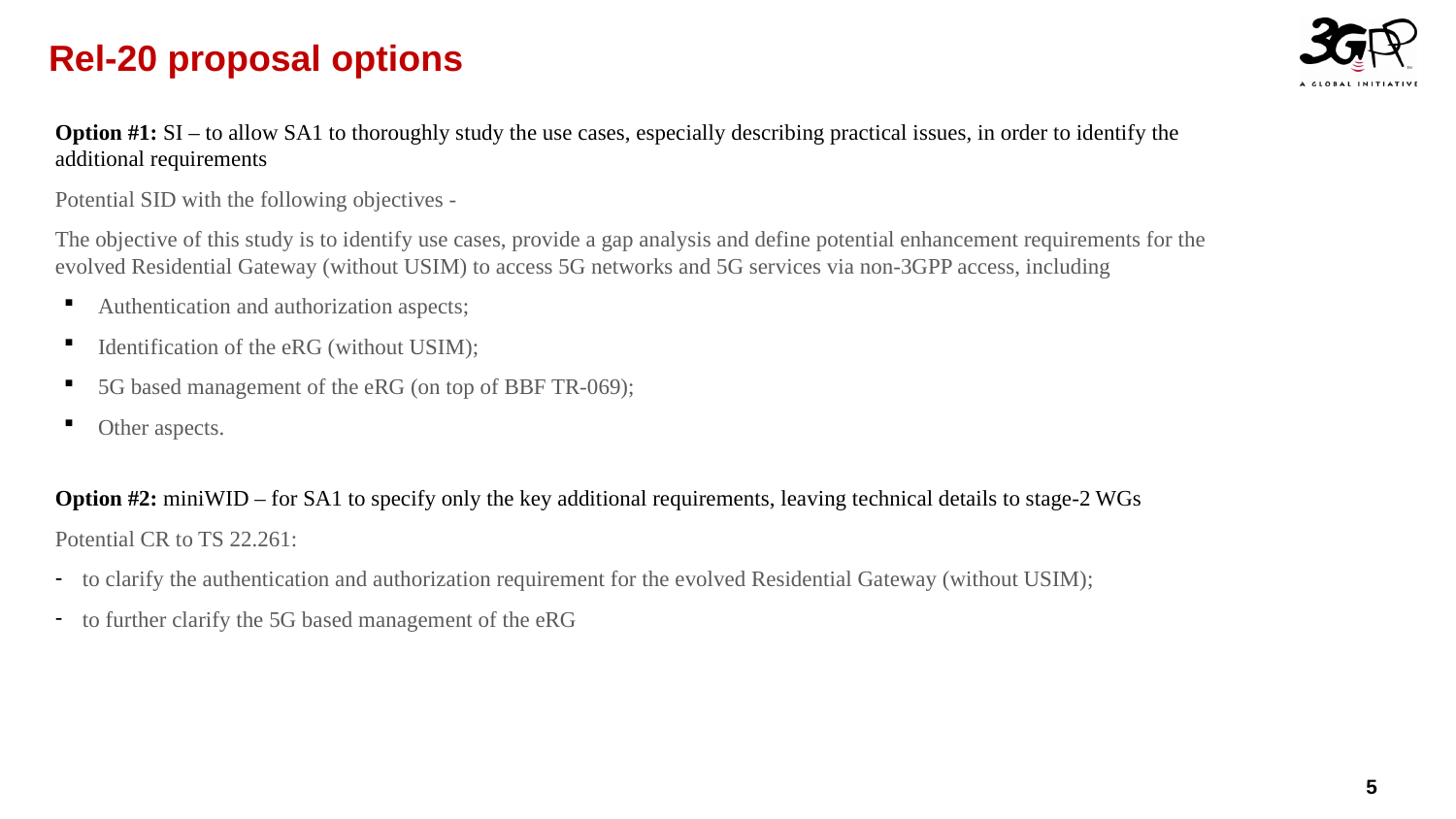

Rel-20 proposal options
Option #1: SI – to allow SA1 to thoroughly study the use cases, especially describing practical issues, in order to identify the additional requirements
Potential SID with the following objectives -
The objective of this study is to identify use cases, provide a gap analysis and define potential enhancement requirements for the evolved Residential Gateway (without USIM) to access 5G networks and 5G services via non-3GPP access, including
Authentication and authorization aspects;
Identification of the eRG (without USIM);
5G based management of the eRG (on top of BBF TR-069);
Other aspects.
Option #2: miniWID – for SA1 to specify only the key additional requirements, leaving technical details to stage-2 WGs
Potential CR to TS 22.261:
to clarify the authentication and authorization requirement for the evolved Residential Gateway (without USIM);
to further clarify the 5G based management of the eRG